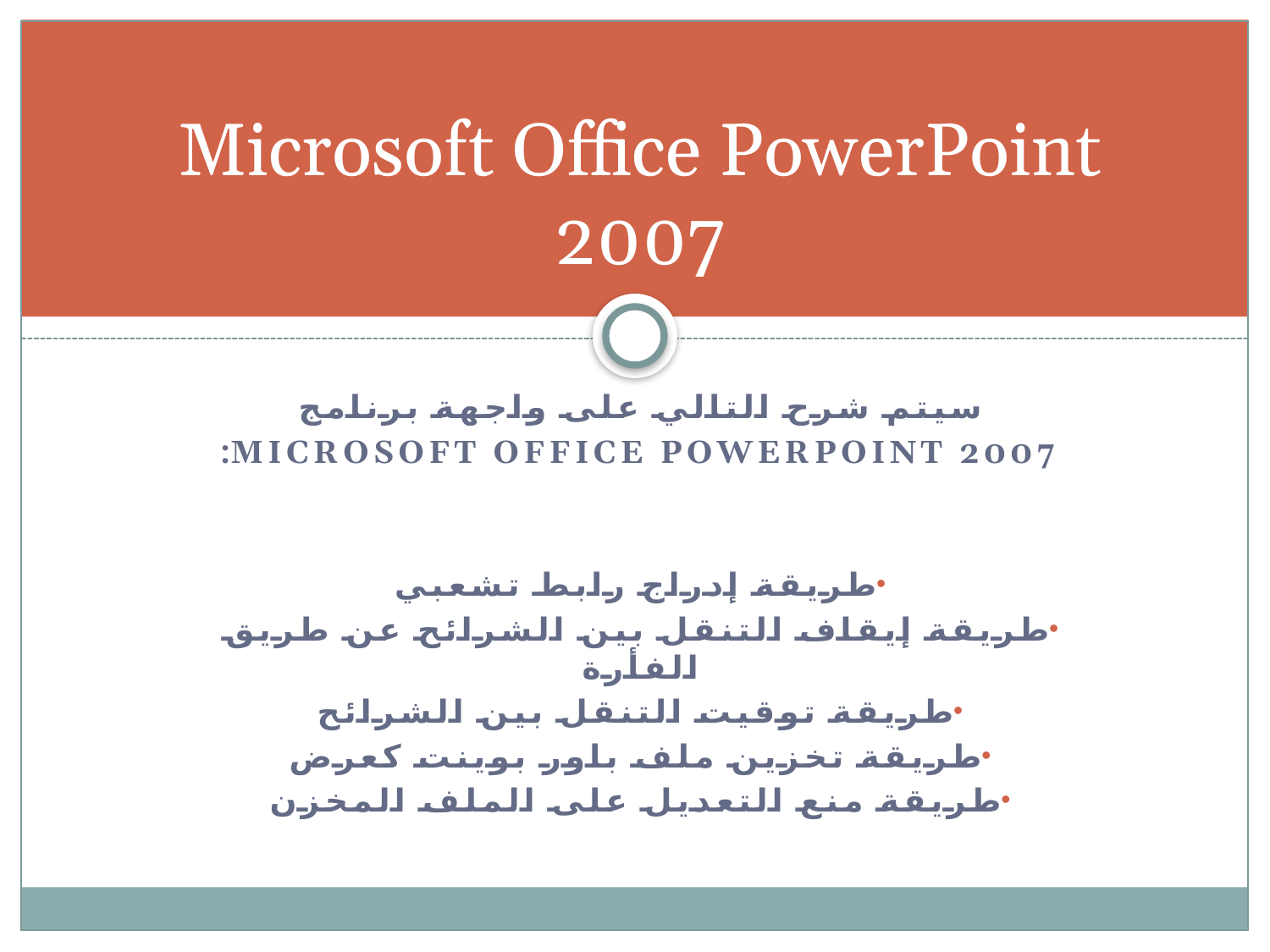

# Microsoft Office PowerPoint 2007
سيتم شرح التالي على واجهة برنامج
Microsoft OFFICE pOWERpOINT 2007:

طريقة إدراج رابط تشعبي
طريقة إيقاف التنقل بين الشرائح عن طريق الفأرة
طريقة توقيت التنقل بين الشرائح
طريقة تخزين ملف باور بوينت كعرض
طريقة منع التعديل على الملف المخزن